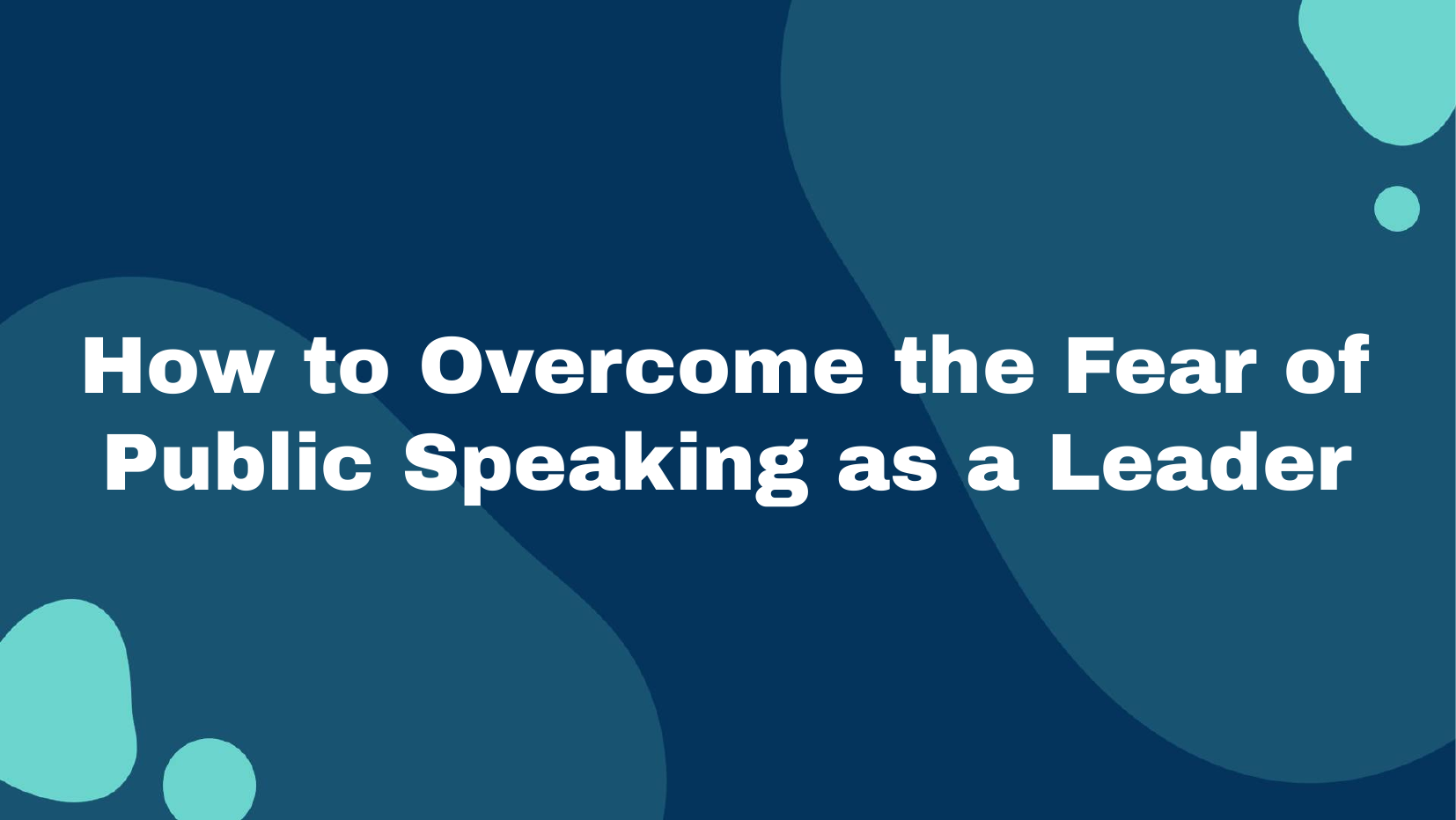

# How to Overcome the Fear of Public Speaking as a Leader